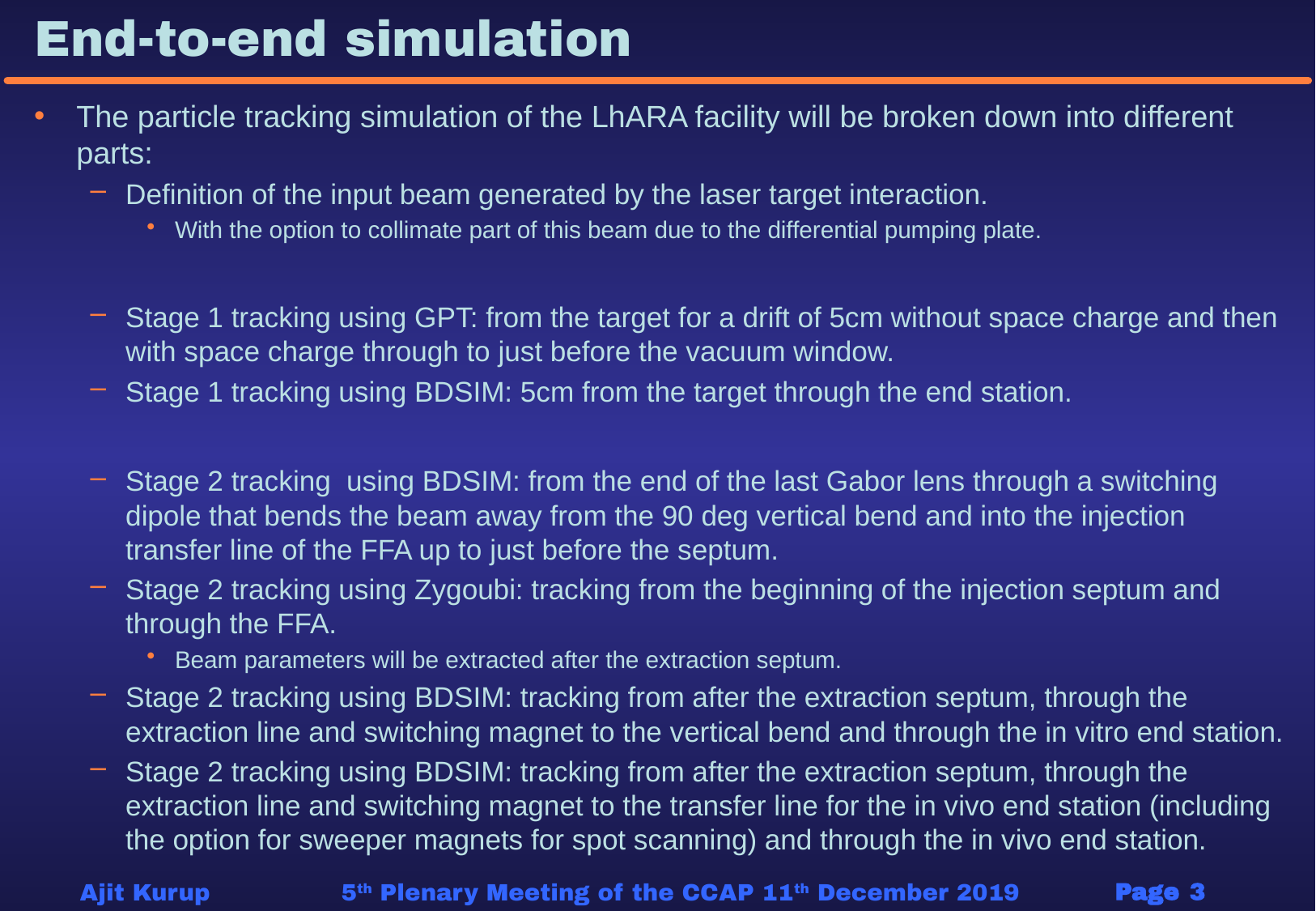

# End-to-end simulation
The particle tracking simulation of the LhARA facility will be broken down into different parts:
Definition of the input beam generated by the laser target interaction.
With the option to collimate part of this beam due to the differential pumping plate.

Stage 1 tracking using GPT: from the target for a drift of 5cm without space charge and then with space charge through to just before the vacuum window.
Stage 1 tracking using BDSIM: 5cm from the target through the end station.

Stage 2 tracking  using BDSIM: from the end of the last Gabor lens through a switching dipole that bends the beam away from the 90 deg vertical bend and into the injection transfer line of the FFA up to just before the septum.
Stage 2 tracking using Zygoubi: tracking from the beginning of the injection septum and through the FFA.
Beam parameters will be extracted after the extraction septum.
Stage 2 tracking using BDSIM: tracking from after the extraction septum, through the extraction line and switching magnet to the vertical bend and through the in vitro end station.
Stage 2 tracking using BDSIM: tracking from after the extraction septum, through the extraction line and switching magnet to the transfer line for the in vivo end station (including the option for sweeper magnets for spot scanning) and through the in vivo end station.